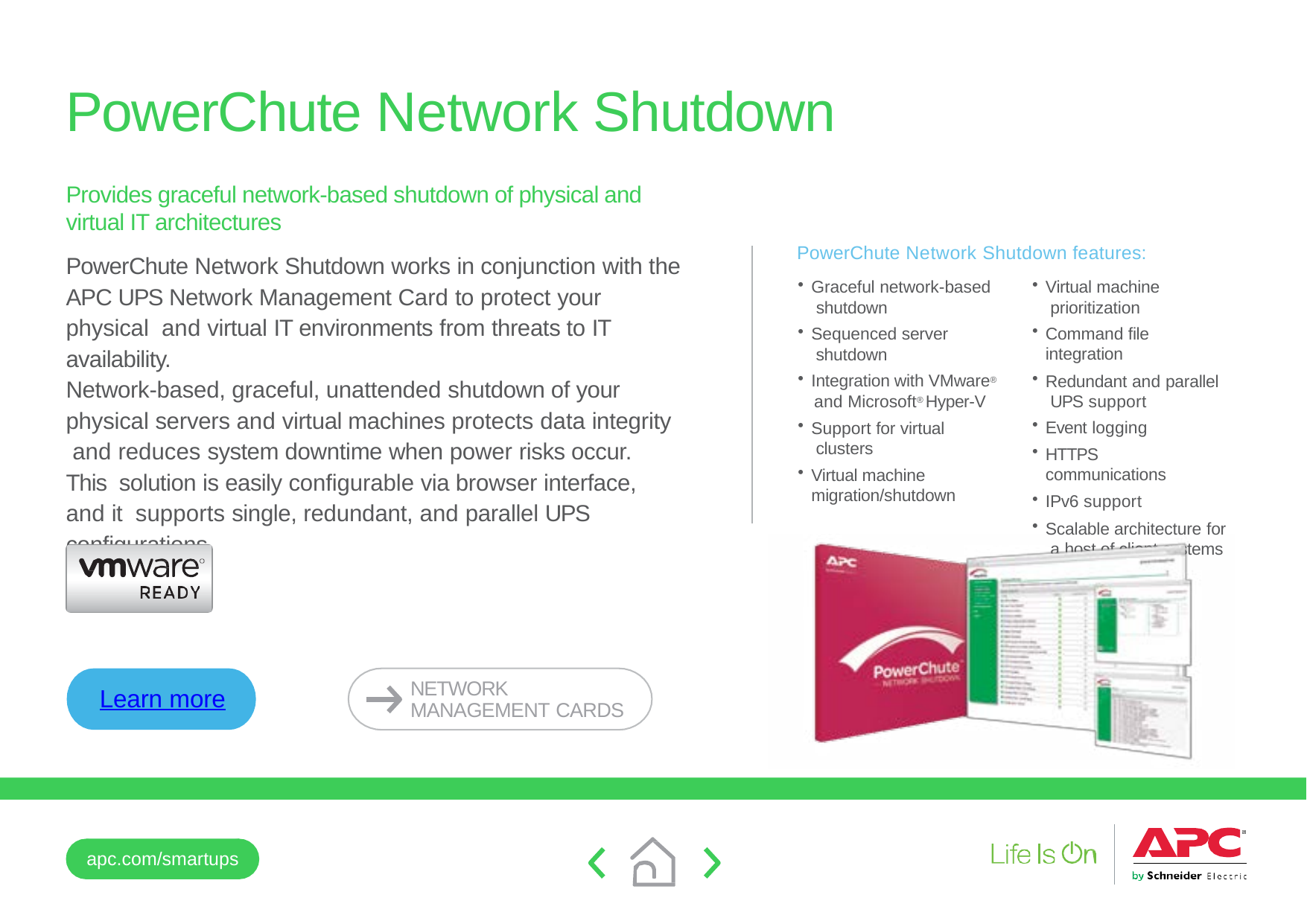

# PowerChute Network Shutdown
Provides graceful network-based shutdown of physical and virtual IT architectures
PowerChute Network Shutdown works in conjunction with the  APC UPS Network Management Card to protect your physical  and virtual IT environments from threats to IT availability.
Network-based, graceful, unattended shutdown of your  physical servers and virtual machines protects data integrity  and reduces system downtime when power risks occur. This  solution is easily configurable via browser interface, and it  supports single, redundant, and parallel UPS configurations.
PowerChute Network Shutdown features:

Virtual machine  prioritization
Command file integration
Redundant and parallel  UPS support
Event logging
HTTPS communications
IPv6 support
Scalable architecture for  a host of client systems
Graceful network-based  shutdown
Sequenced server  shutdown
Integration with VMware®  and Microsoft® Hyper-V
Support for virtual  clusters
Virtual machine  migration/shutdown

NETWORK  MANAGEMENT CARDS
Learn more

apc.com/smartups